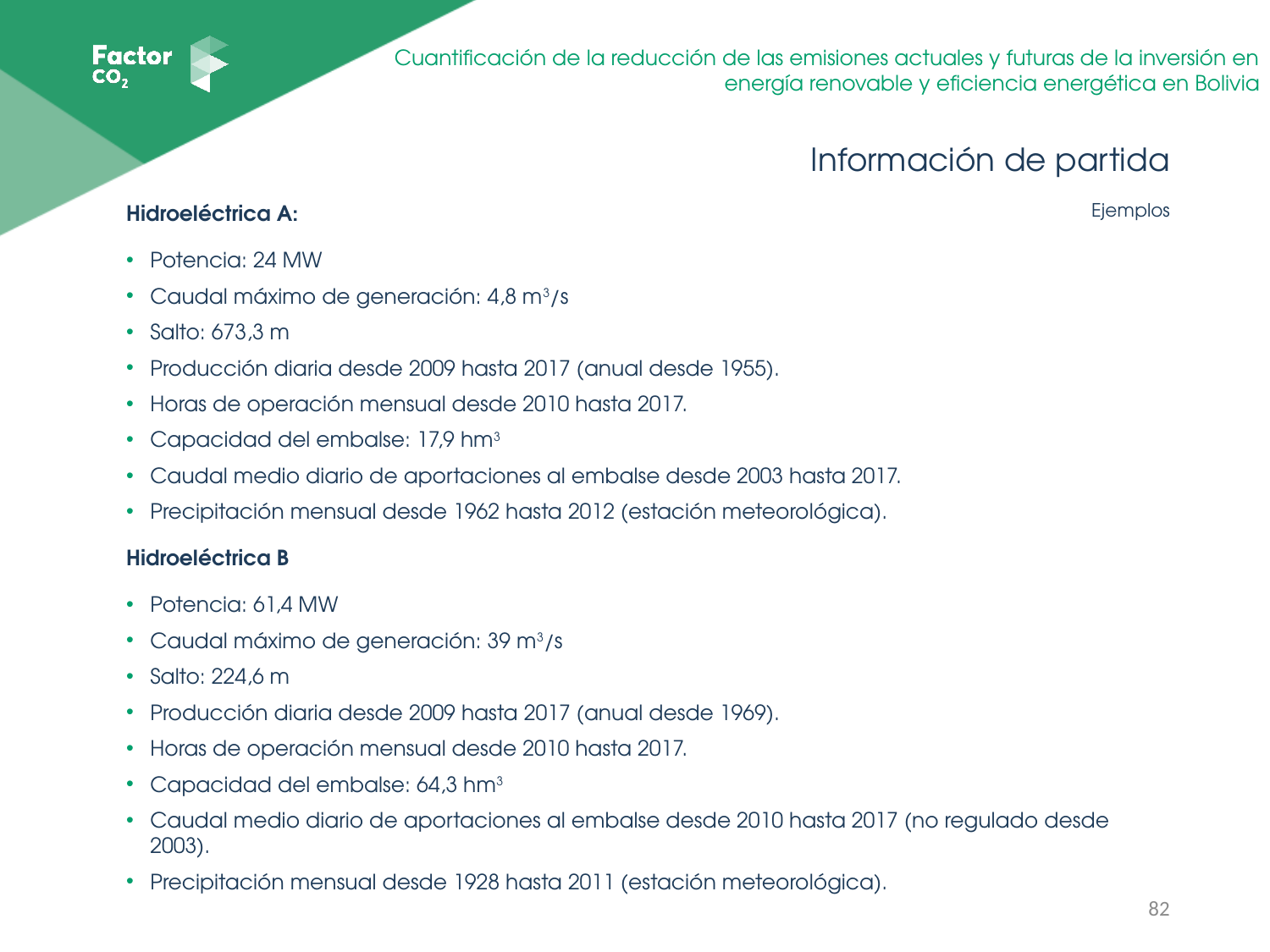

Información de partida
Ejemplos
Hidroeléctrica A:
Potencia: 24 MW
Caudal máximo de generación: 4,8 m3/s
Salto: 673,3 m
Producción diaria desde 2009 hasta 2017 (anual desde 1955).
Horas de operación mensual desde 2010 hasta 2017.
Capacidad del embalse: 17,9 hm3
Caudal medio diario de aportaciones al embalse desde 2003 hasta 2017.
Precipitación mensual desde 1962 hasta 2012 (estación meteorológica).
Hidroeléctrica B
Potencia: 61,4 MW
Caudal máximo de generación: 39 m3/s
Salto: 224,6 m
Producción diaria desde 2009 hasta 2017 (anual desde 1969).
Horas de operación mensual desde 2010 hasta 2017.
Capacidad del embalse: 64,3 hm3
Caudal medio diario de aportaciones al embalse desde 2010 hasta 2017 (no regulado desde 2003).
Precipitación mensual desde 1928 hasta 2011 (estación meteorológica).
82